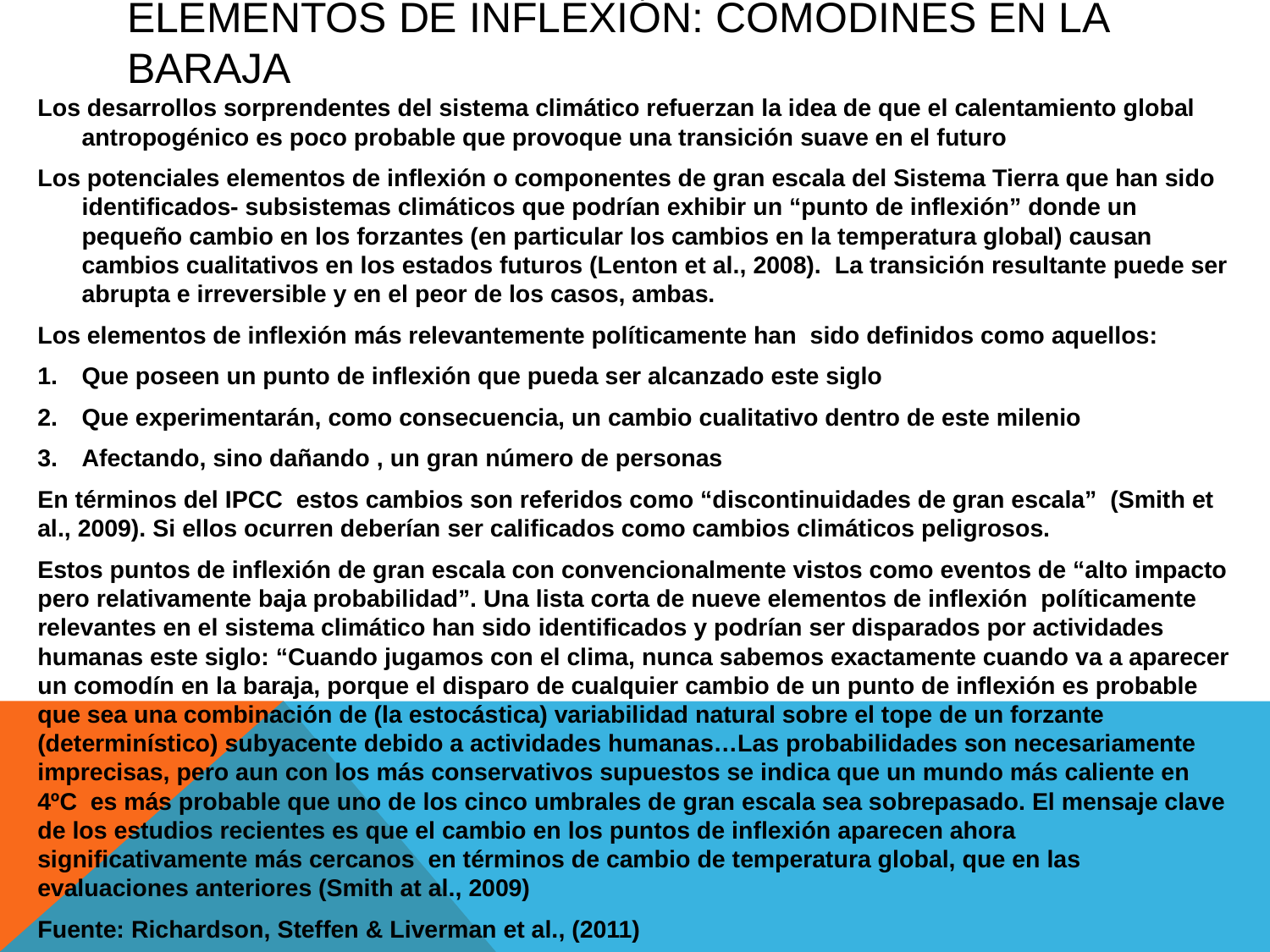

# Elementos de inflexión: comodines en la baraja
Los desarrollos sorprendentes del sistema climático refuerzan la idea de que el calentamiento global antropogénico es poco probable que provoque una transición suave en el futuro
Los potenciales elementos de inflexión o componentes de gran escala del Sistema Tierra que han sido identificados- subsistemas climáticos que podrían exhibir un “punto de inflexión” donde un pequeño cambio en los forzantes (en particular los cambios en la temperatura global) causan cambios cualitativos en los estados futuros (Lenton et al., 2008).  La transición resultante puede ser abrupta e irreversible y en el peor de los casos, ambas.
Los elementos de inflexión más relevantemente políticamente han  sido definidos como aquellos:
Que poseen un punto de inflexión que pueda ser alcanzado este siglo
Que experimentarán, como consecuencia, un cambio cualitativo dentro de este milenio
Afectando, sino dañando , un gran número de personas
En términos del IPCC  estos cambios son referidos como “discontinuidades de gran escala”  (Smith et al., 2009). Si ellos ocurren deberían ser calificados como cambios climáticos peligrosos.
Estos puntos de inflexión de gran escala con convencionalmente vistos como eventos de “alto impacto pero relativamente baja probabilidad”. Una lista corta de nueve elementos de inflexión  políticamente relevantes en el sistema climático han sido identificados y podrían ser disparados por actividades humanas este siglo: “Cuando jugamos con el clima, nunca sabemos exactamente cuando va a aparecer un comodín en la baraja, porque el disparo de cualquier cambio de un punto de inflexión es probable que sea una combinación de (la estocástica) variabilidad natural sobre el tope de un forzante (determinístico) subyacente debido a actividades humanas…Las probabilidades son necesariamente imprecisas, pero aun con los más conservativos supuestos se indica que un mundo más caliente en 4ºC  es más probable que uno de los cinco umbrales de gran escala sea sobrepasado. El mensaje clave de los estudios recientes es que el cambio en los puntos de inflexión aparecen ahora significativamente más cercanos  en términos de cambio de temperatura global, que en las evaluaciones anteriores (Smith at al., 2009)
Fuente: Richardson, Steffen & Liverman et al., (2011)